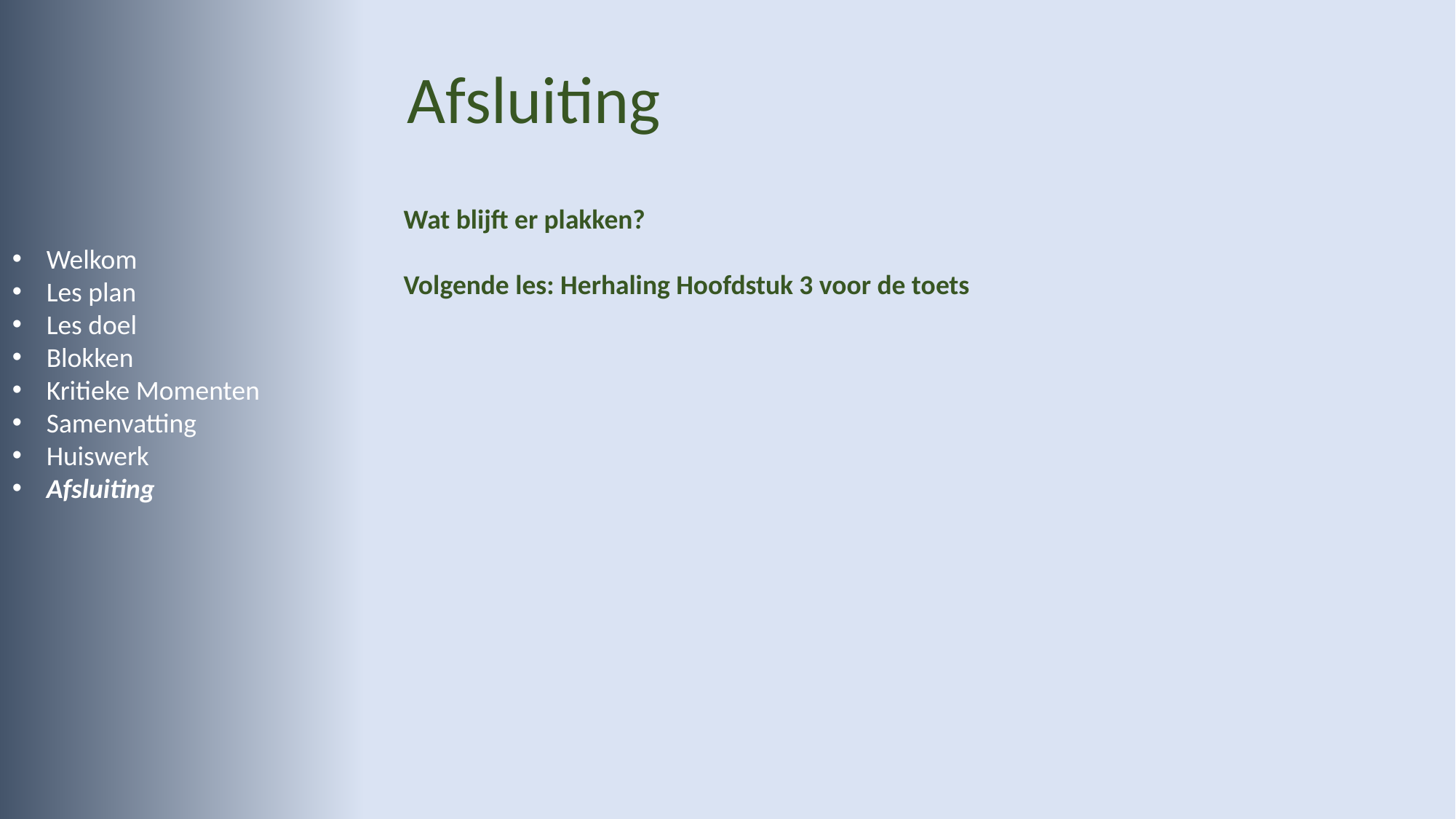

# Afsluiting
Wat blijft er plakken?

Volgende les: Herhaling Hoofdstuk 3 voor de toets

Welkom
Les plan
Les doel
Blokken
Kritieke Momenten
Samenvatting
Huiswerk
Afsluiting